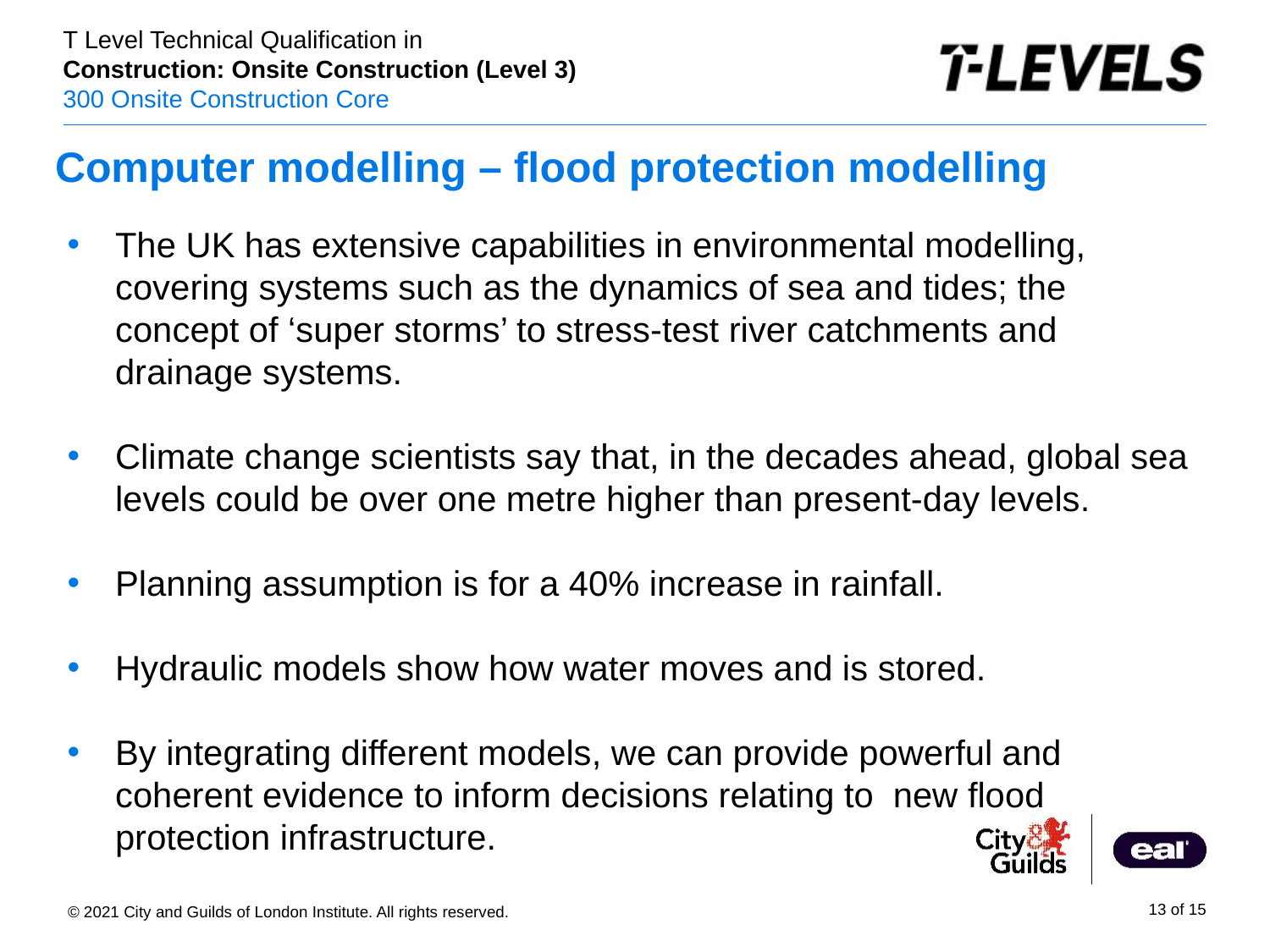

# Computer modelling – flood protection modelling
The UK has extensive capabilities in environmental modelling, covering systems such as the dynamics of sea and tides; the concept of ‘super storms’ to stress-test river catchments and drainage systems.

Climate change scientists say that, in the decades ahead, global sea levels could be over one metre higher than present-day levels.

Planning assumption is for a 40% increase in rainfall.

Hydraulic models show how water moves and is stored.

By integrating different models, we can provide powerful and coherent evidence to inform decisions relating to  new flood protection infrastructure.